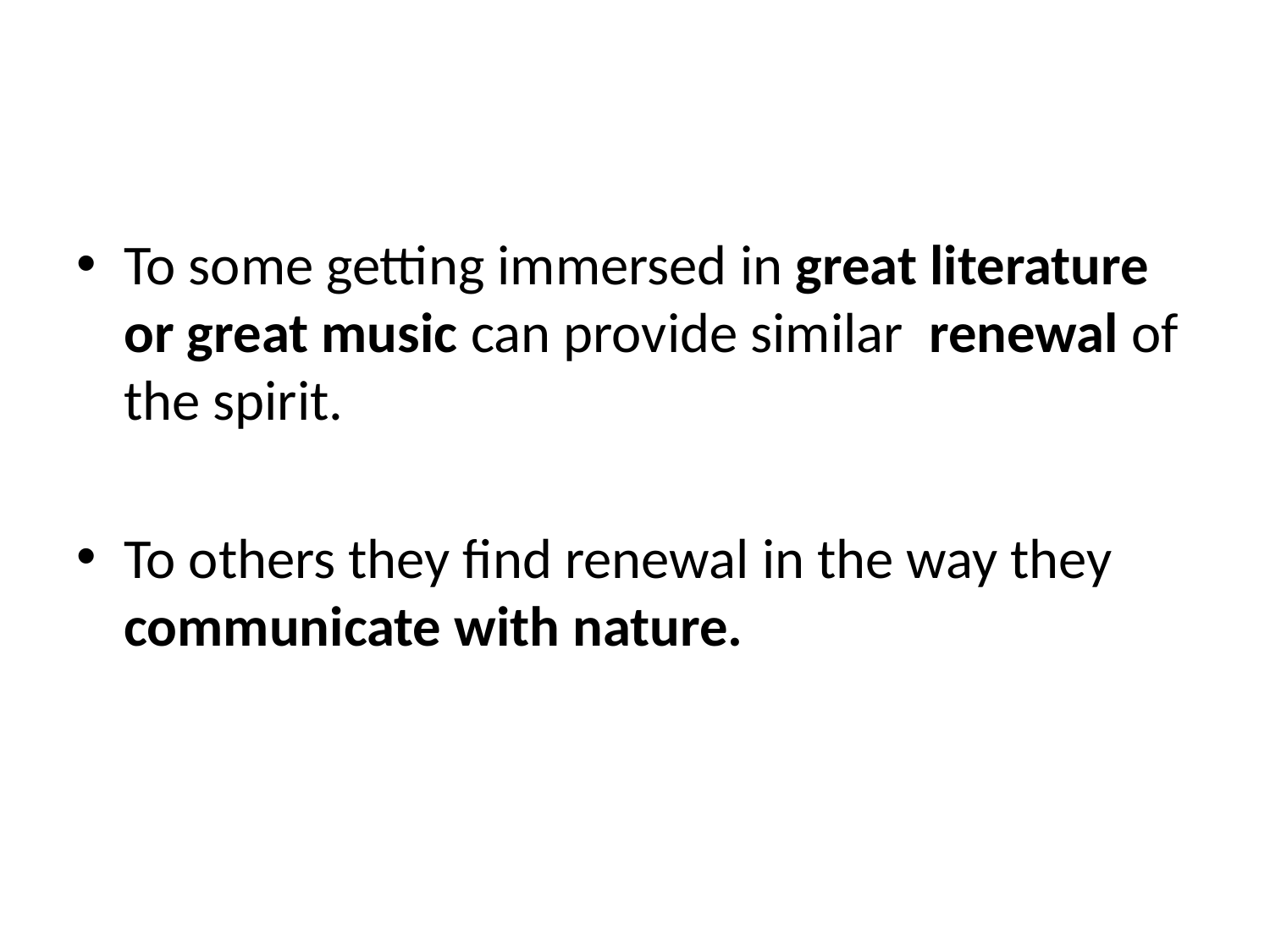

#
To some getting immersed in great literature or great music can provide similar  renewal of the spirit.

To others they find renewal in the way they communicate with nature.